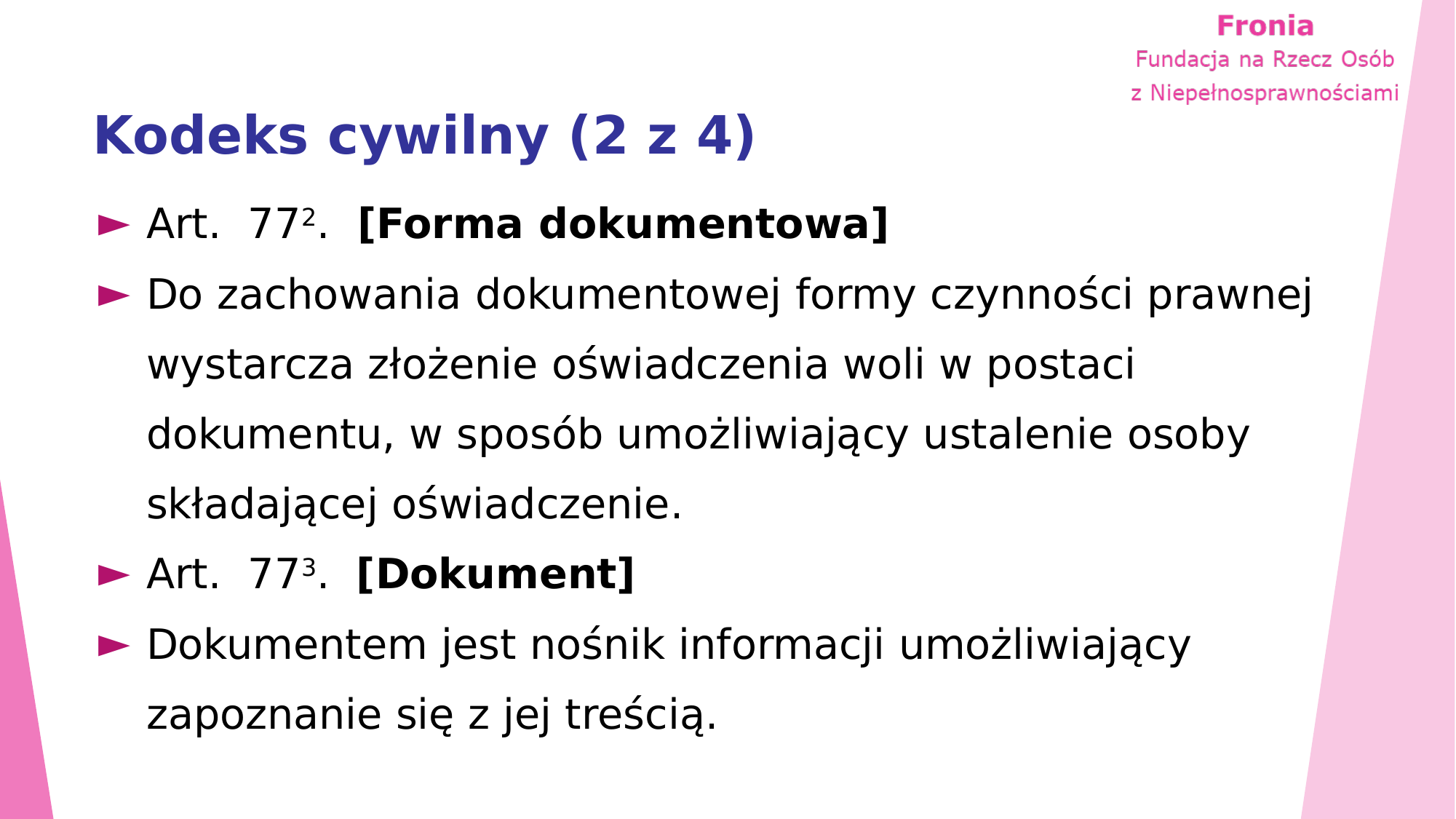

# Kodeks cywilny (2 z 4)

Art.  772.  [Forma dokumentowa]
Do zachowania dokumentowej formy czynności prawnej wystarcza złożenie oświadczenia woli w postaci dokumentu, w sposób umożliwiający ustalenie osoby składającej oświadczenie.
Art.  773.  [Dokument]
Dokumentem jest nośnik informacji umożliwiający zapoznanie się z jej treścią.